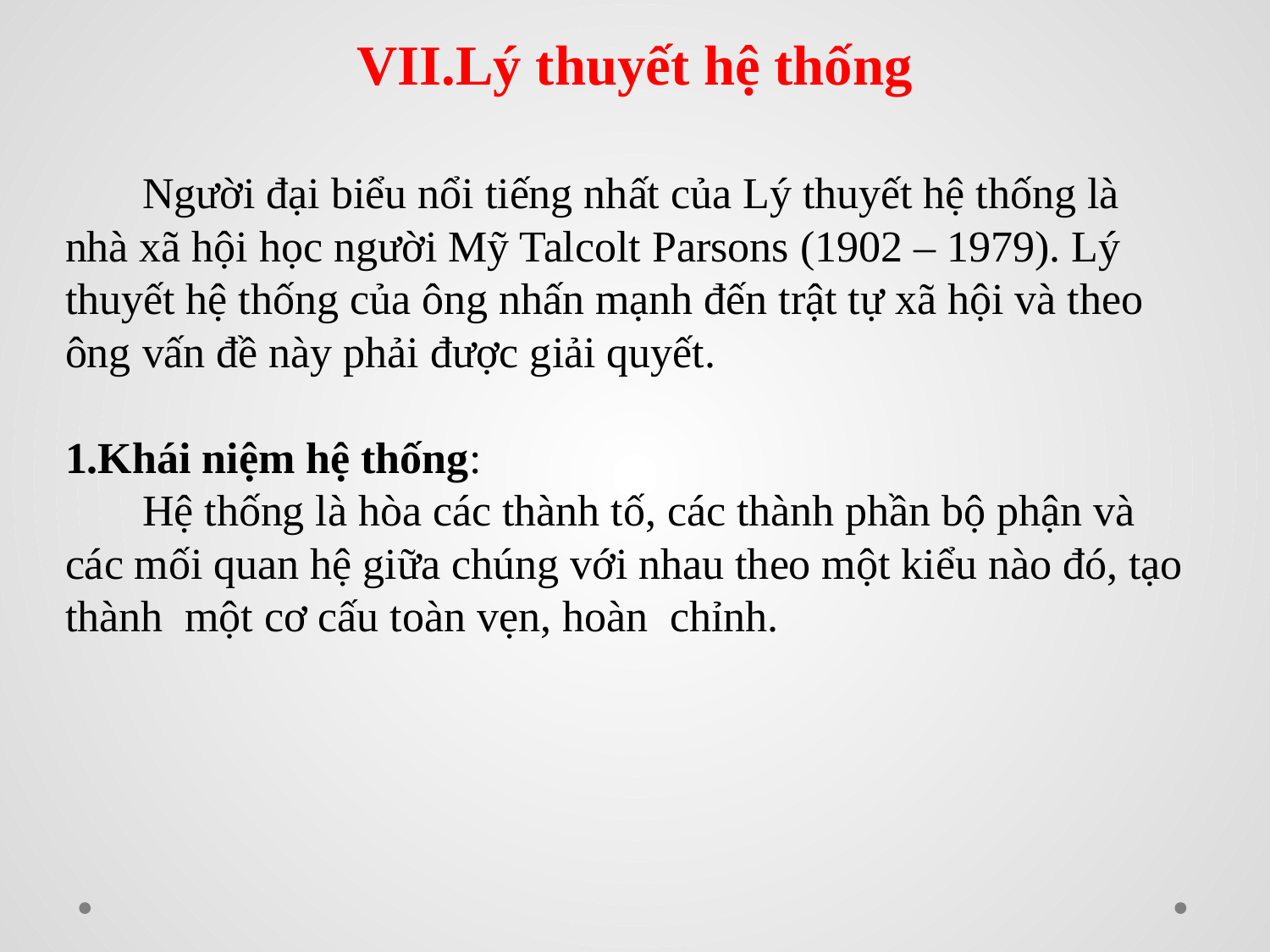

VII.Lý thuyết hệ thống
       Người đại biểu nổi tiếng nhất của Lý thuyết hệ thống là nhà xã hội học người Mỹ Talcolt Parsons (1902 – 1979). Lý  thuyết hệ thống của ông nhấn mạnh đến trật tự xã hội và theo ông vấn đề này phải được giải quyết.

1.Khái niệm hệ thống:
       Hệ thống là hòa các thành tố, các thành phần bộ phận và các mối quan hệ giữa chúng với nhau theo một kiểu nào đó, tạo thành  một cơ cấu toàn vẹn, hoàn  chỉnh.